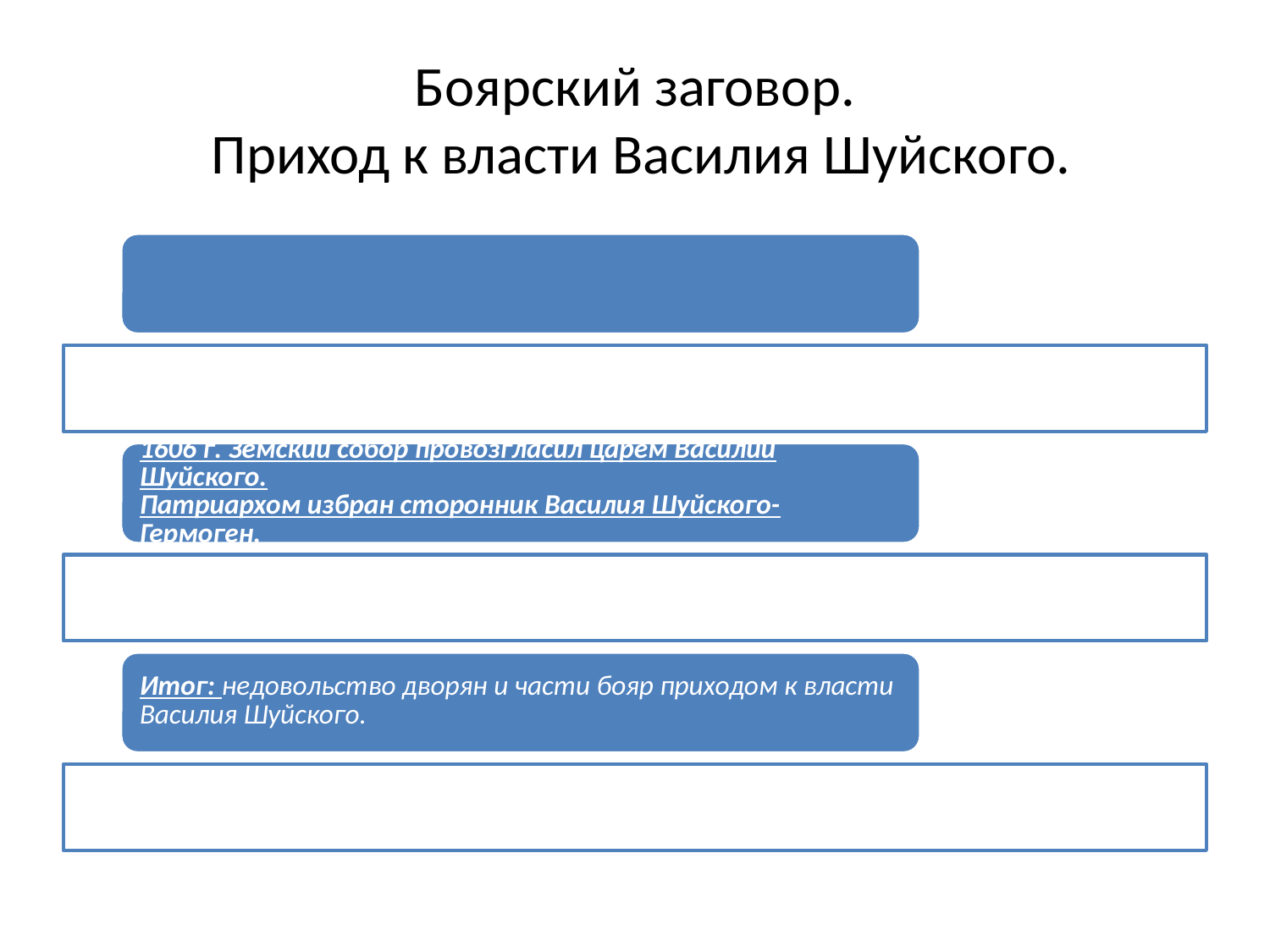

# Боярский заговор. Приход к власти Василия Шуйского.
1606 г. Земский собор провозгласил царем Василий Шуйского.
Патриархом избран сторонник Василия Шуйского-Гермоген.
Итог: недовольство дворян и части бояр приходом к власти Василия Шуйского.